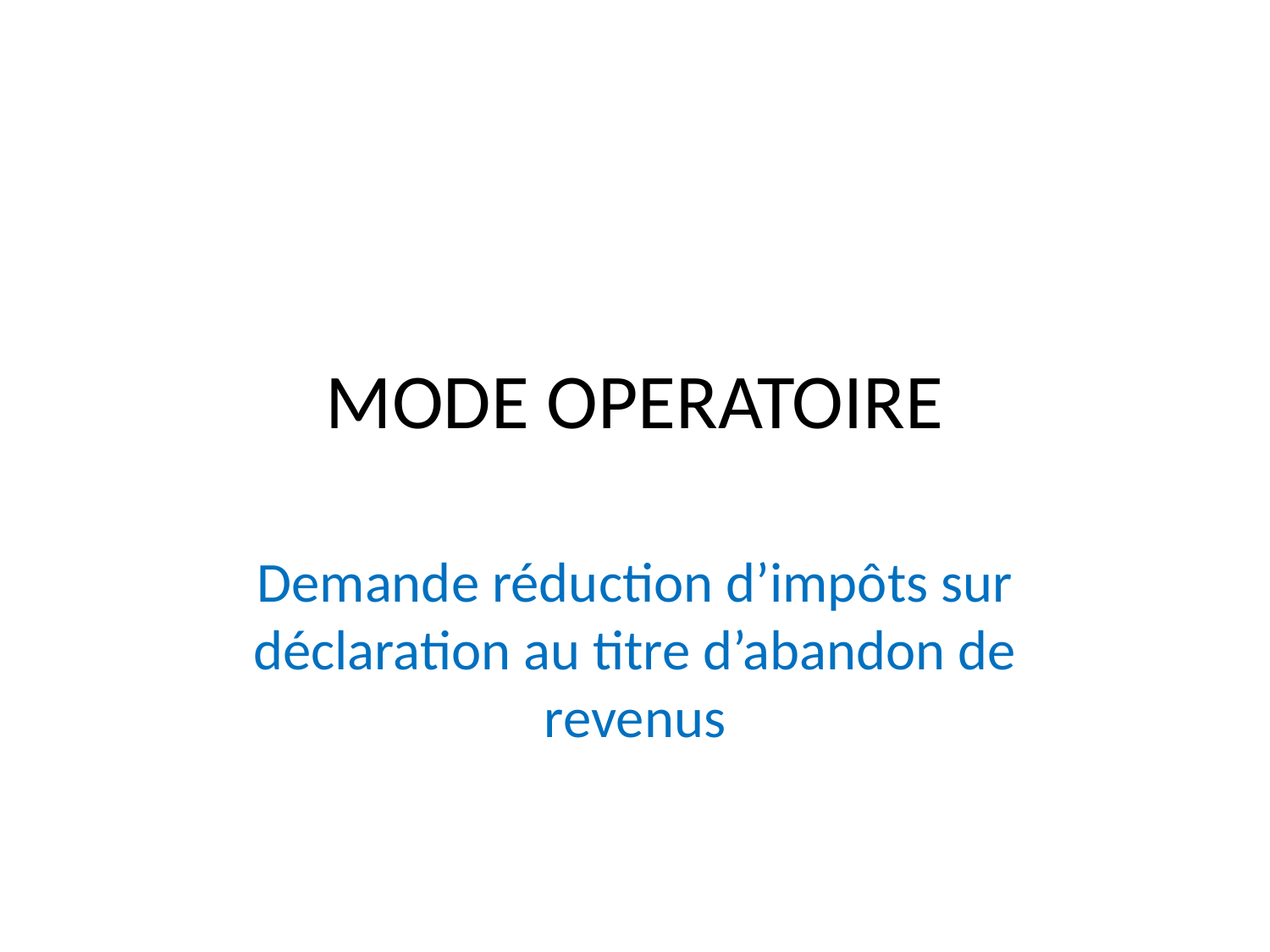

# MODE OPERATOIRE
Demande réduction d’impôts sur déclaration au titre d’abandon de revenus